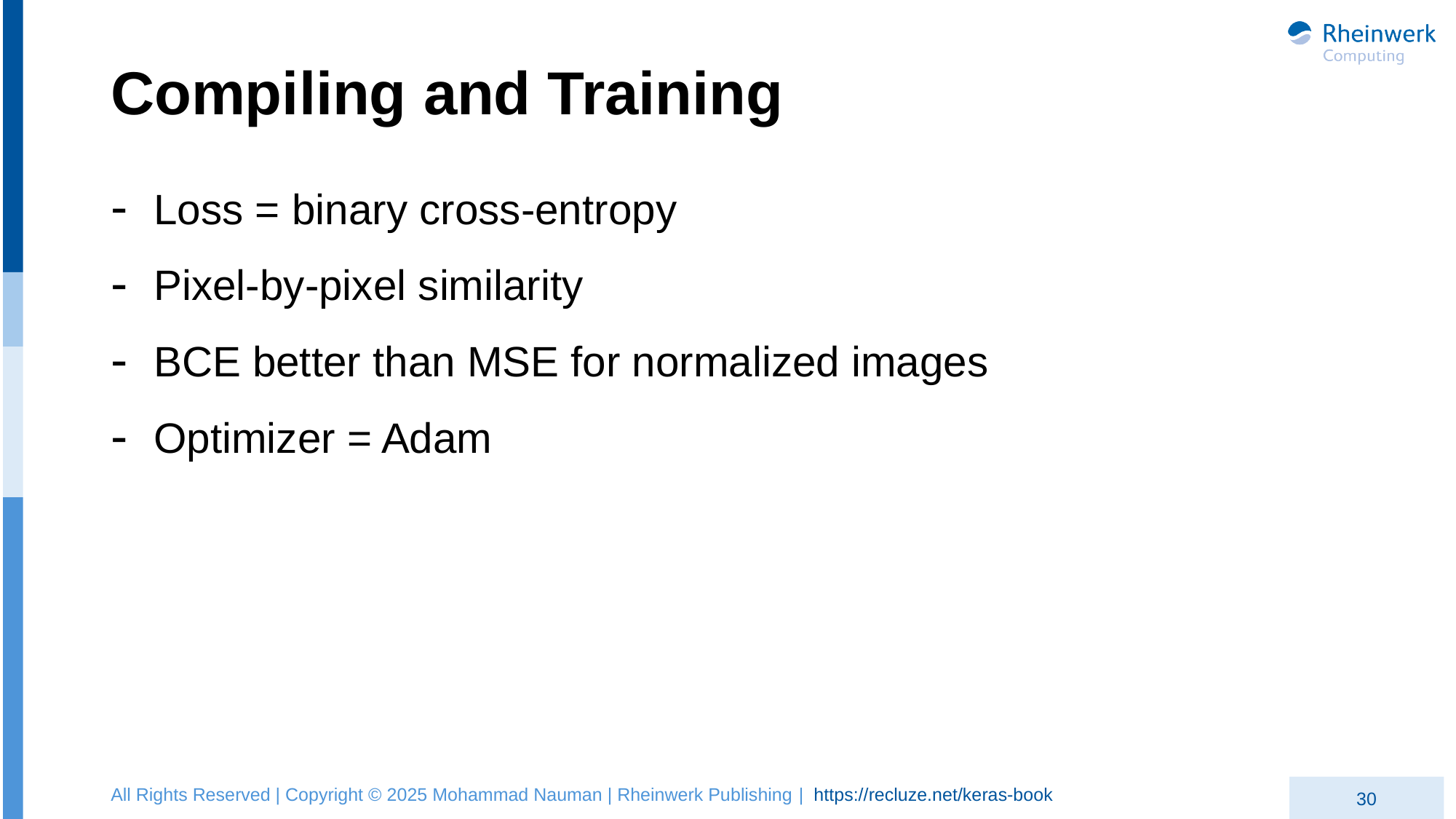

# Compiling and Training
Loss = binary cross-entropy
Pixel-by-pixel similarity
BCE better than MSE for normalized images
Optimizer = Adam